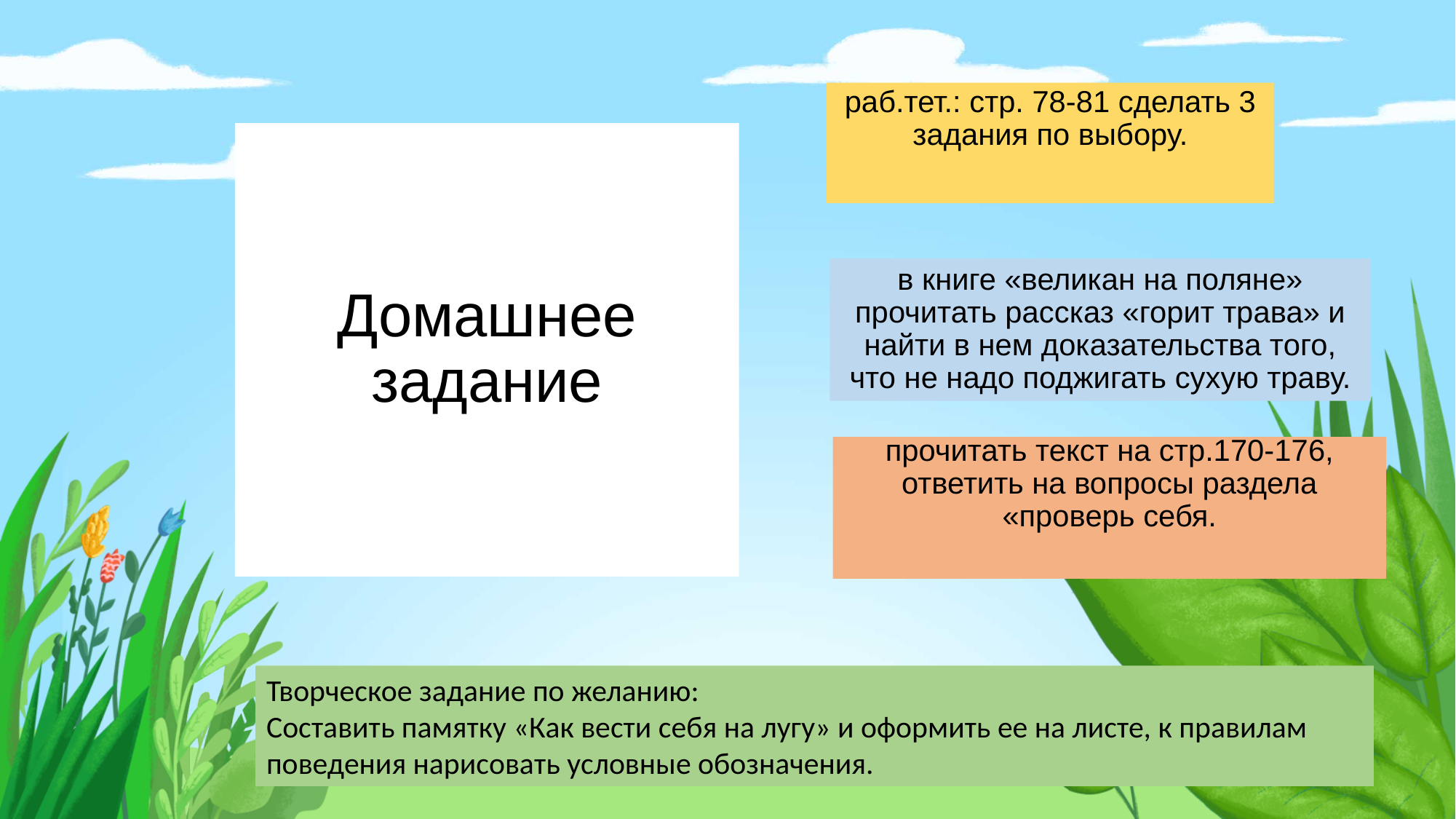

раб.тет.: стр. 78-81 сделать 3 задания по выбору.

# Домашнее задание
в книге «великан на поляне» прочитать рассказ «горит трава» и найти в нем доказательства того, что не надо поджигать сухую траву.
прочитать текст на стр.170-176, ответить на вопросы раздела «проверь себя.

Творческое задание по желанию:
Составить памятку «Как вести себя на лугу» и оформить ее на листе, к правилам поведения нарисовать условные обозначения.